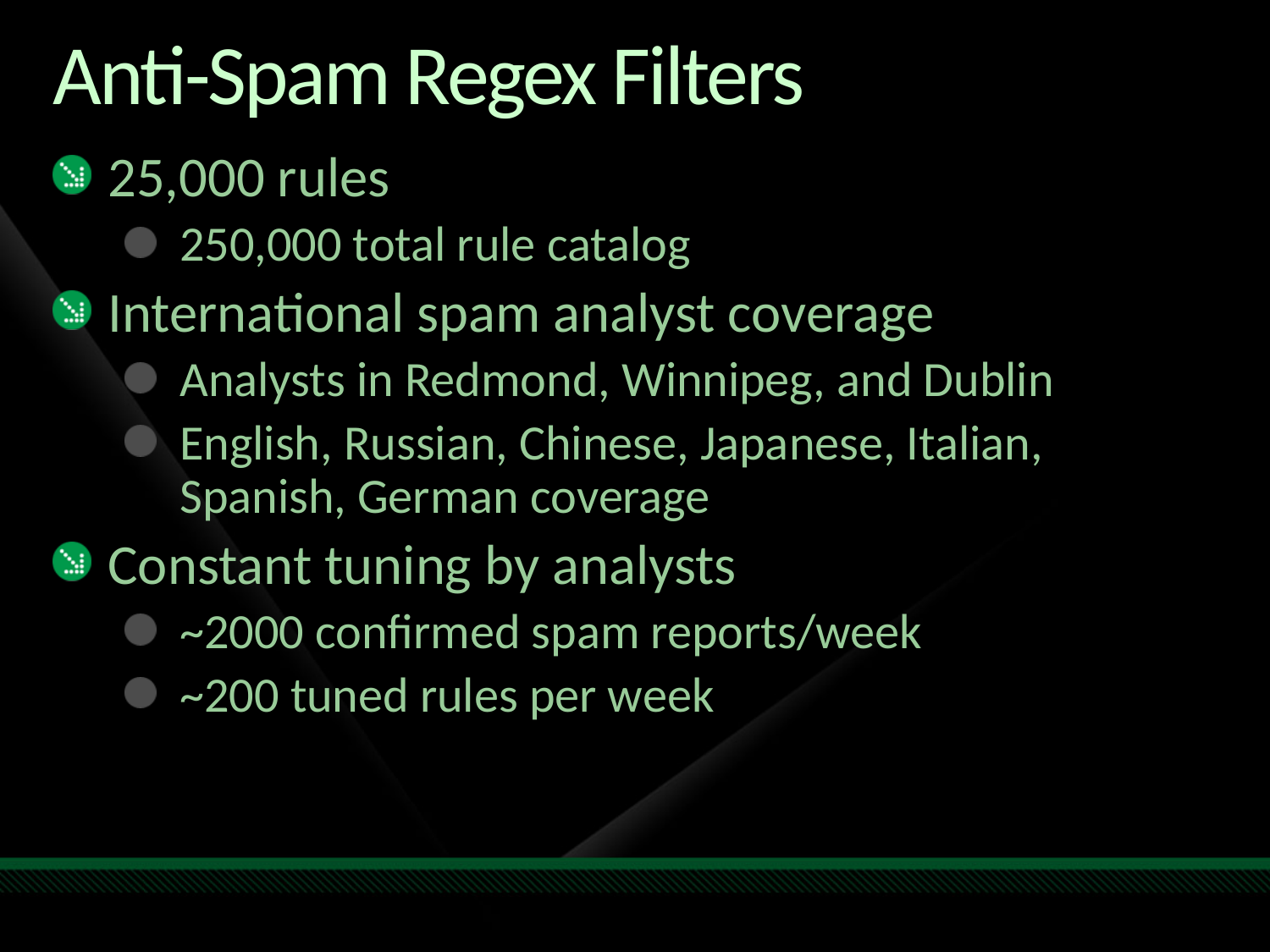

# Anti-Spam Regex Filters
25,000 rules
250,000 total rule catalog
International spam analyst coverage
Analysts in Redmond, Winnipeg, and Dublin
English, Russian, Chinese, Japanese, Italian, Spanish, German coverage
Constant tuning by analysts
~2000 confirmed spam reports/week
~200 tuned rules per week